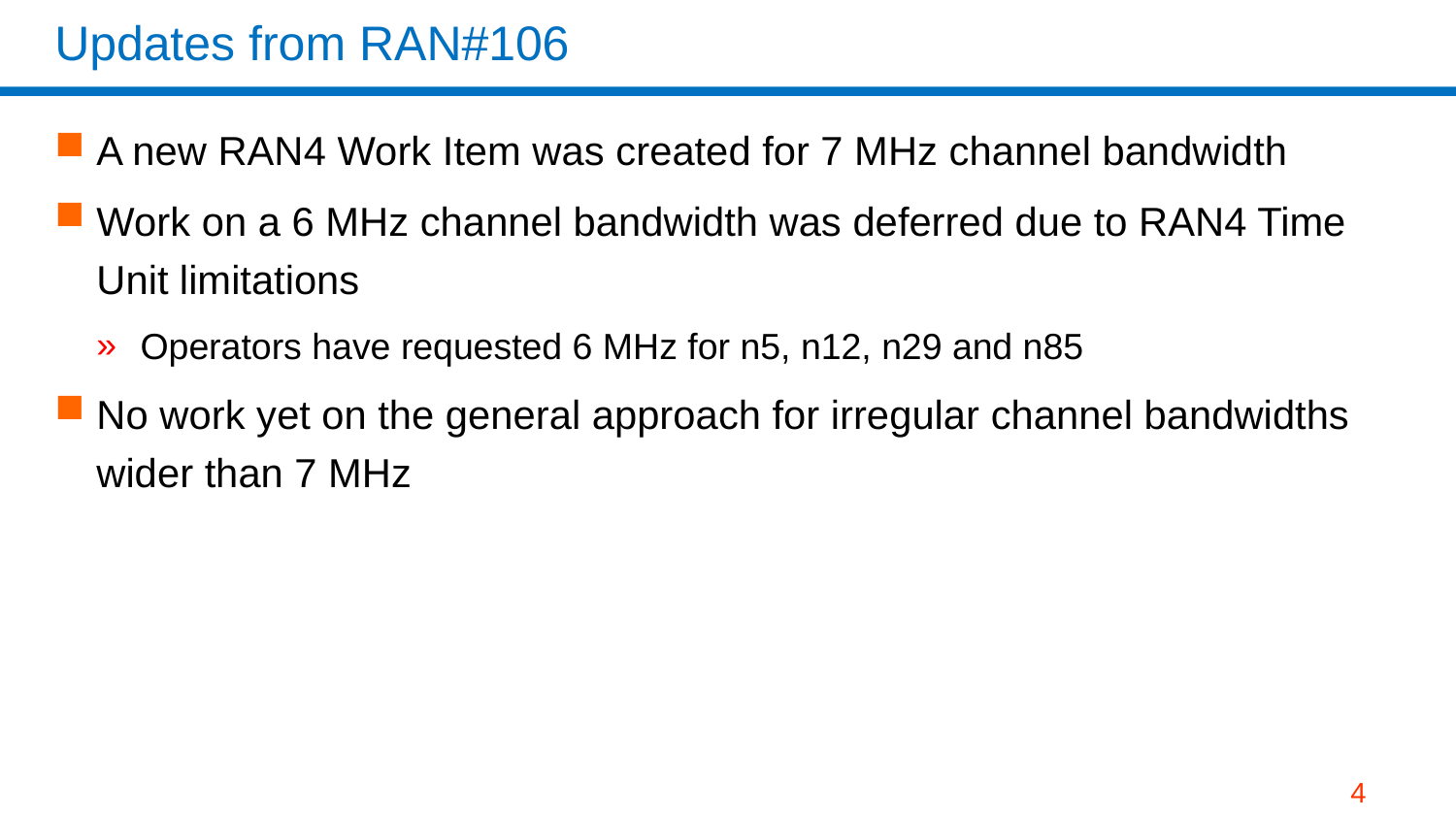

# Updates from RAN#106
A new RAN4 Work Item was created for 7 MHz channel bandwidth
Work on a 6 MHz channel bandwidth was deferred due to RAN4 Time Unit limitations
Operators have requested 6 MHz for n5, n12, n29 and n85
No work yet on the general approach for irregular channel bandwidths wider than 7 MHz
4